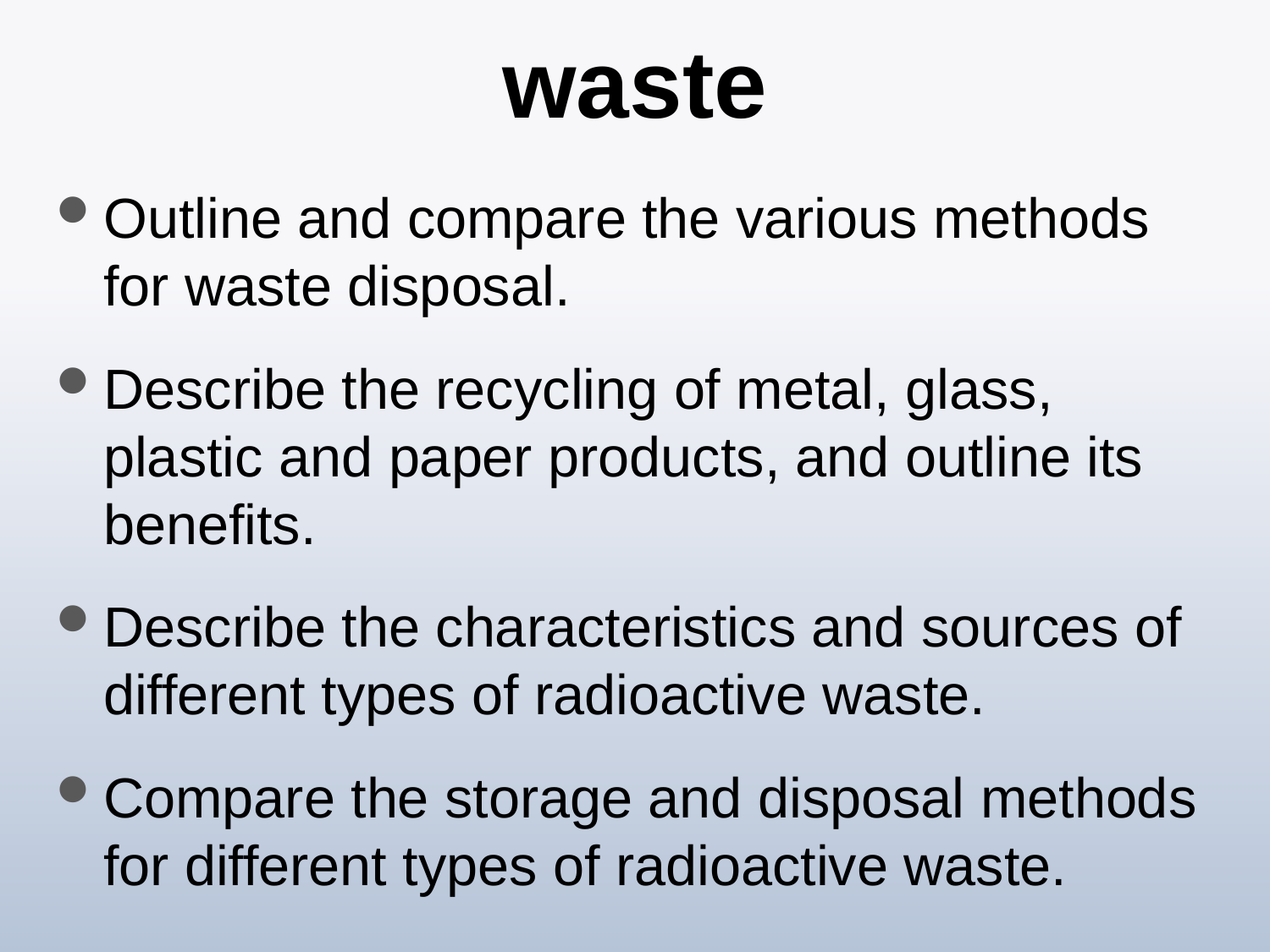

# waste
Outline and compare the various methods for waste disposal.
Describe the recycling of metal, glass, plastic and paper products, and outline its benefits.
Describe the characteristics and sources of different types of radioactive waste.
Compare the storage and disposal methods for different types of radioactive waste.